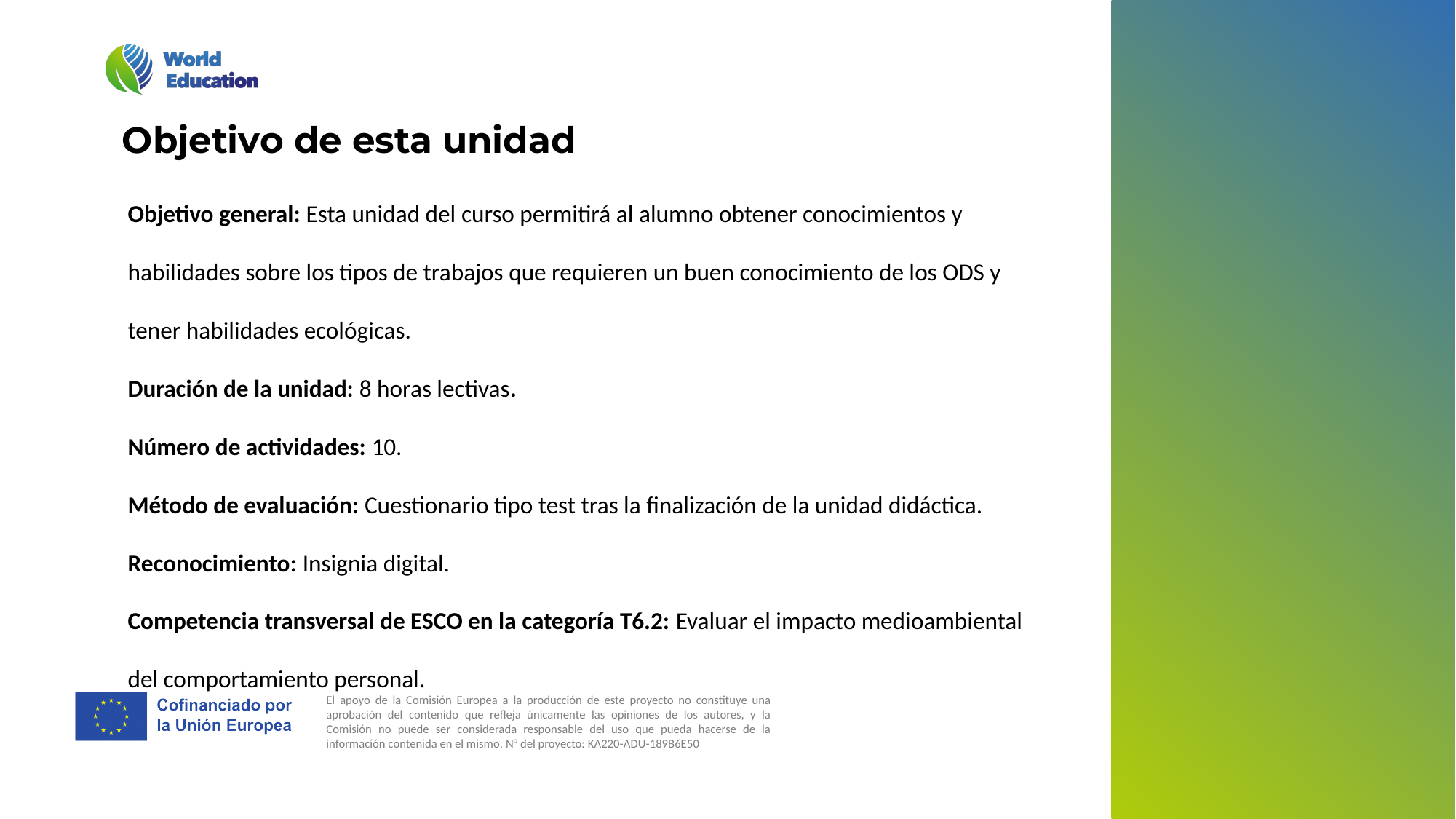

Objetivo de esta unidad
Objetivo general: Esta unidad del curso permitirá al alumno obtener conocimientos y habilidades sobre los tipos de trabajos que requieren un buen conocimiento de los ODS y tener habilidades ecológicas.
Duración de la unidad: 8 horas lectivas.
Número de actividades: 10.
Método de evaluación: Cuestionario tipo test tras la finalización de la unidad didáctica.
Reconocimiento: Insignia digital.
Competencia transversal de ESCO en la categoría T6.2: Evaluar el impacto medioambiental del comportamiento personal.